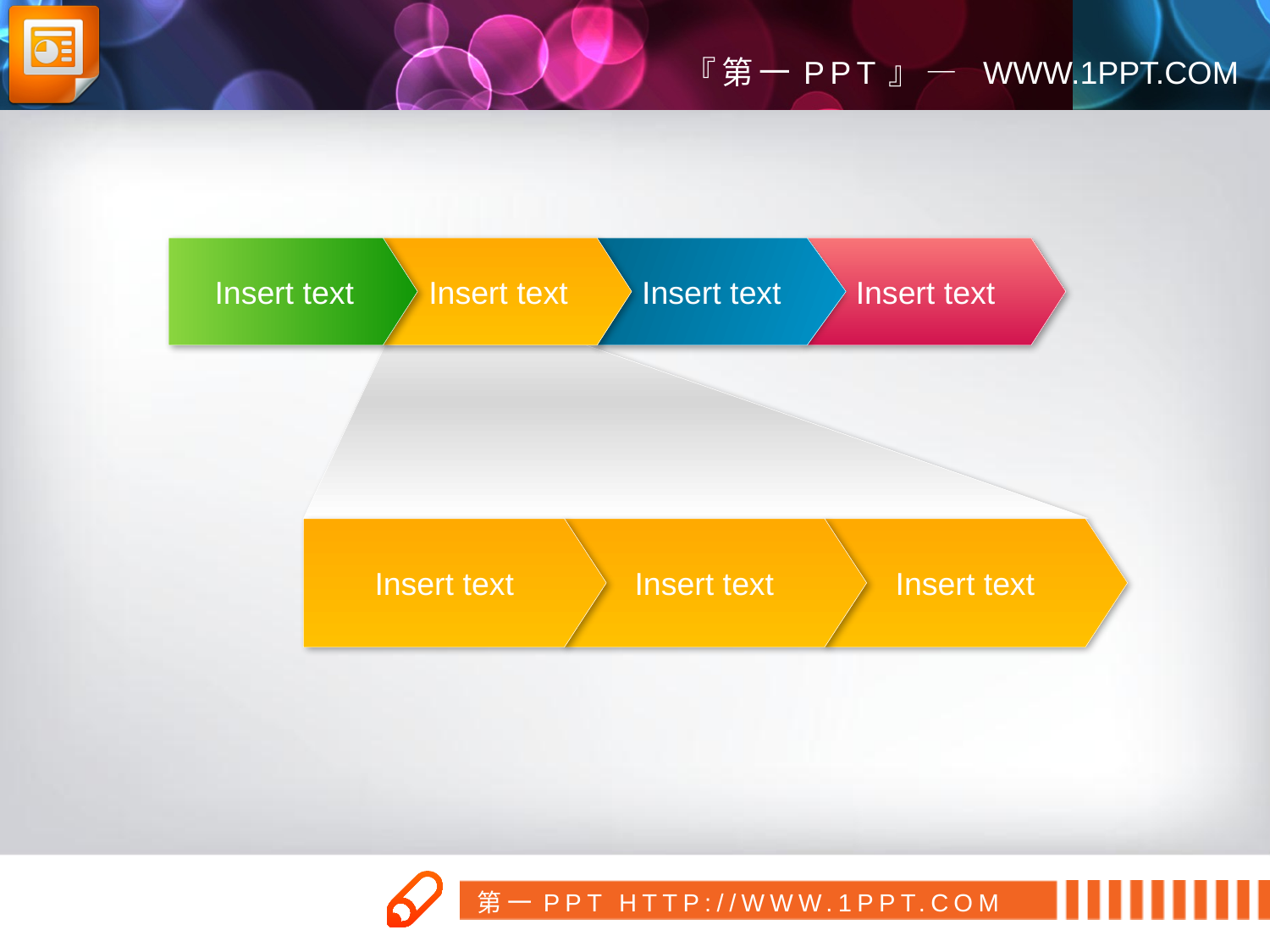

Insert text
Insert text
Insert text
Insert text

Insert text
Insert text
Insert text